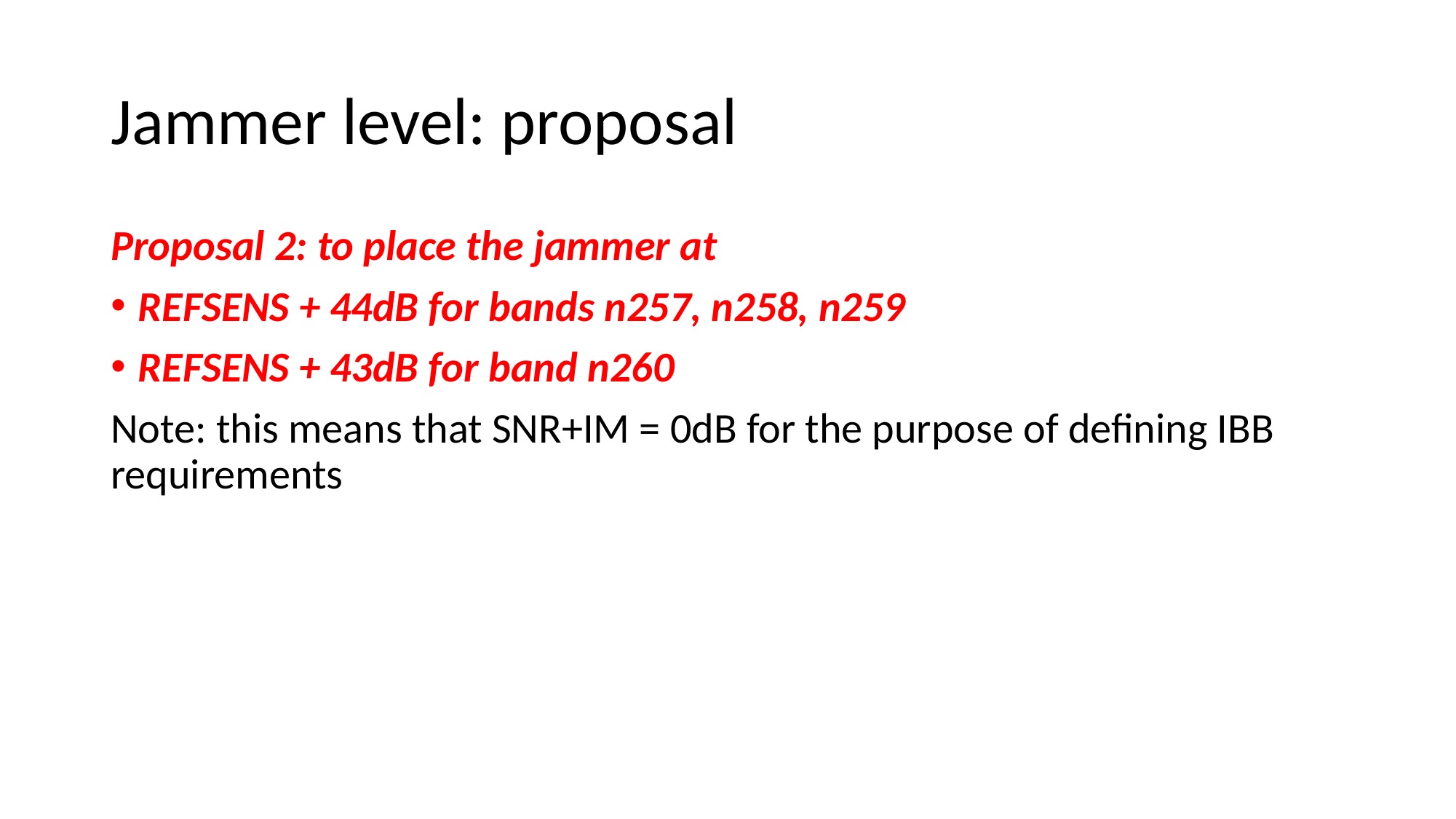

# Jammer level: proposal
Proposal 2: to place the jammer at
REFSENS + 44dB for bands n257, n258, n259
REFSENS + 43dB for band n260
Note: this means that SNR+IM = 0dB for the purpose of defining IBB requirements